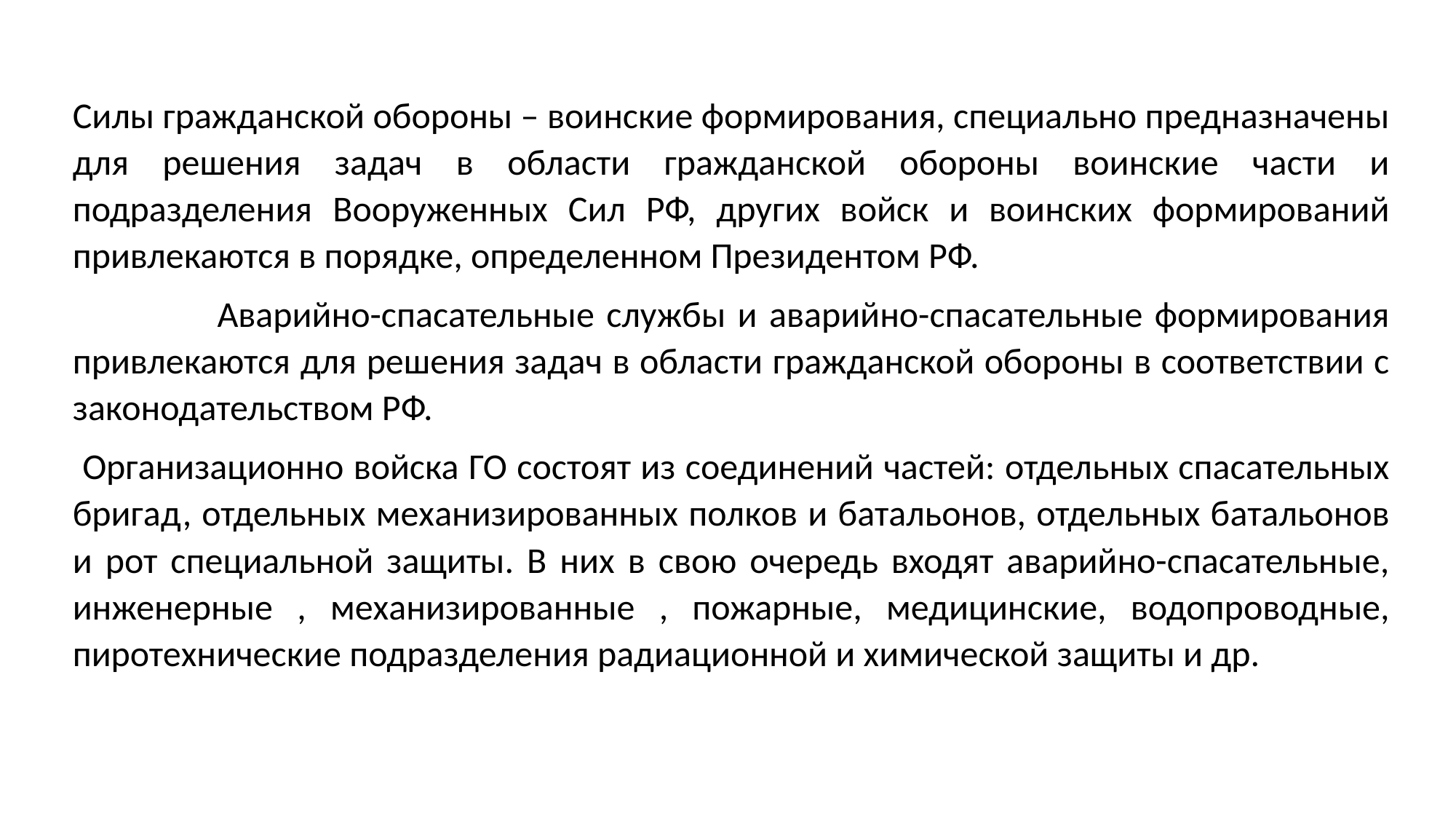

Силы гражданской обороны – воинские формирования, специально предназначены для решения задач в области гражданской обороны воинские части и подразделения Вооруженных Сил РФ, других войск и воинских формирований привлекаются в порядке, определенном Президентом РФ.
            Аварийно-спасательные службы и аварийно-спасательные формирования привлекаются для решения задач в области гражданской обороны в соответствии с законодательством РФ.
 Организационно войска ГО состоят из соединений частей: отдельных спасательных бригад, отдельных механизированных полков и батальонов, отдельных батальонов и рот специальной защиты. В них в свою очередь входят аварийно-спасательные, инженерные , механизированные , пожарные, медицинские, водопроводные, пиротехнические подразделения радиационной и химической защиты и др.